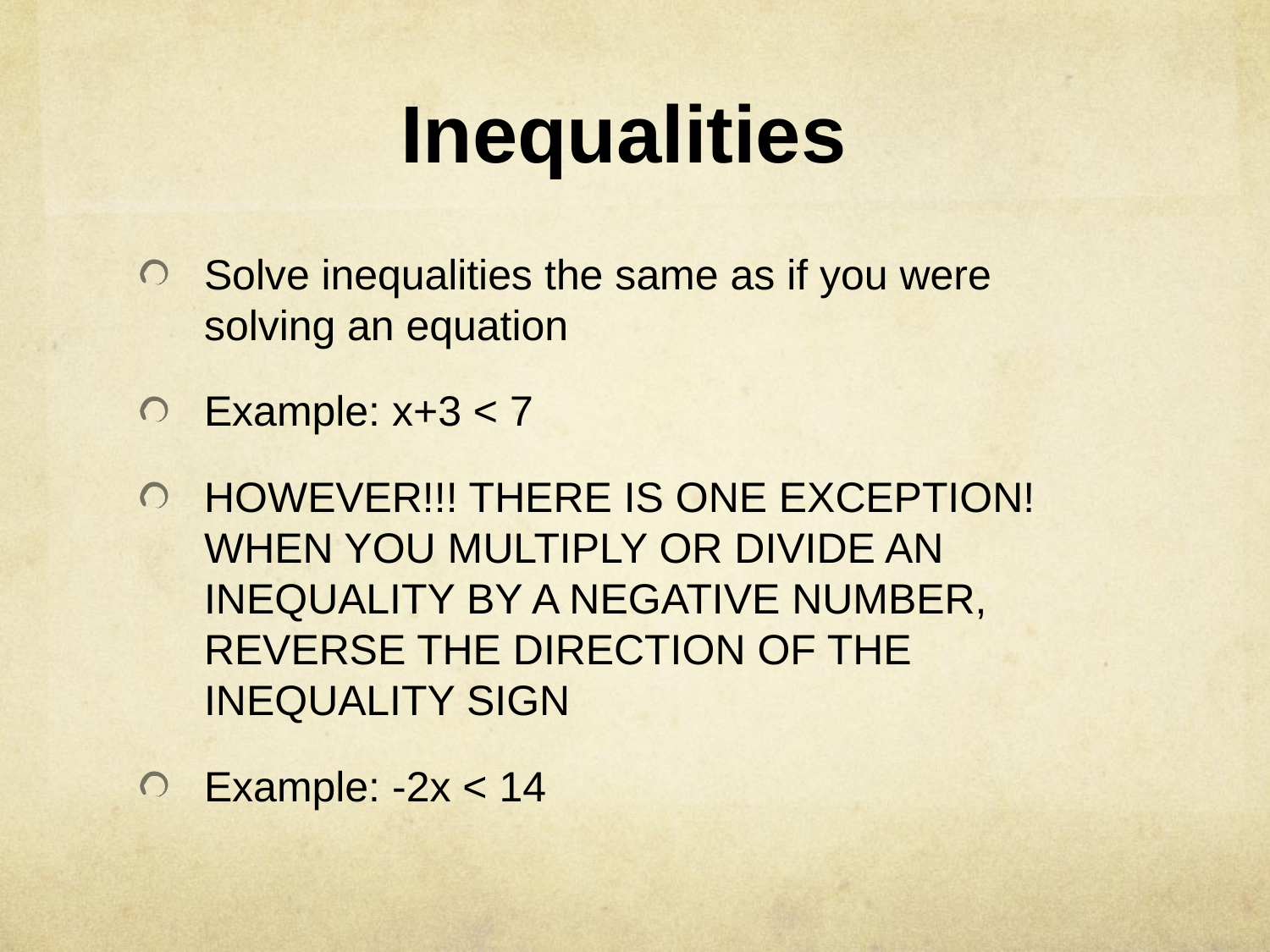

# Inequalities
Solve inequalities the same as if you were solving an equation
Example: x+3 < 7
HOWEVER!!! THERE IS ONE EXCEPTION! WHEN YOU MULTIPLY OR DIVIDE AN INEQUALITY BY A NEGATIVE NUMBER, REVERSE THE DIRECTION OF THE INEQUALITY SIGN
Example: -2x < 14